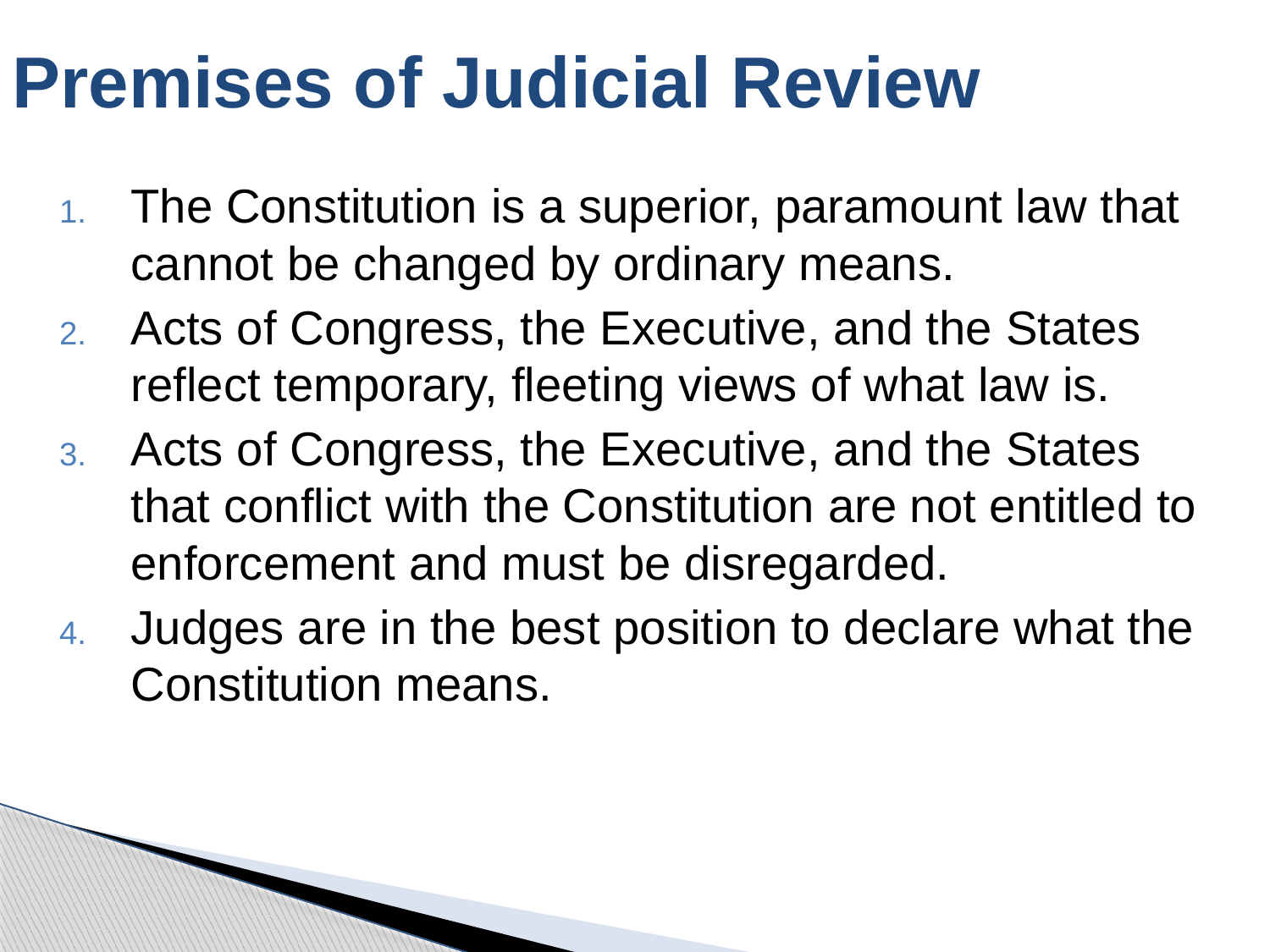

# Premises of Judicial Review
The Constitution is a superior, paramount law that cannot be changed by ordinary means.
Acts of Congress, the Executive, and the States reflect temporary, fleeting views of what law is.
Acts of Congress, the Executive, and the States that conflict with the Constitution are not entitled to enforcement and must be disregarded.
Judges are in the best position to declare what the Constitution means.